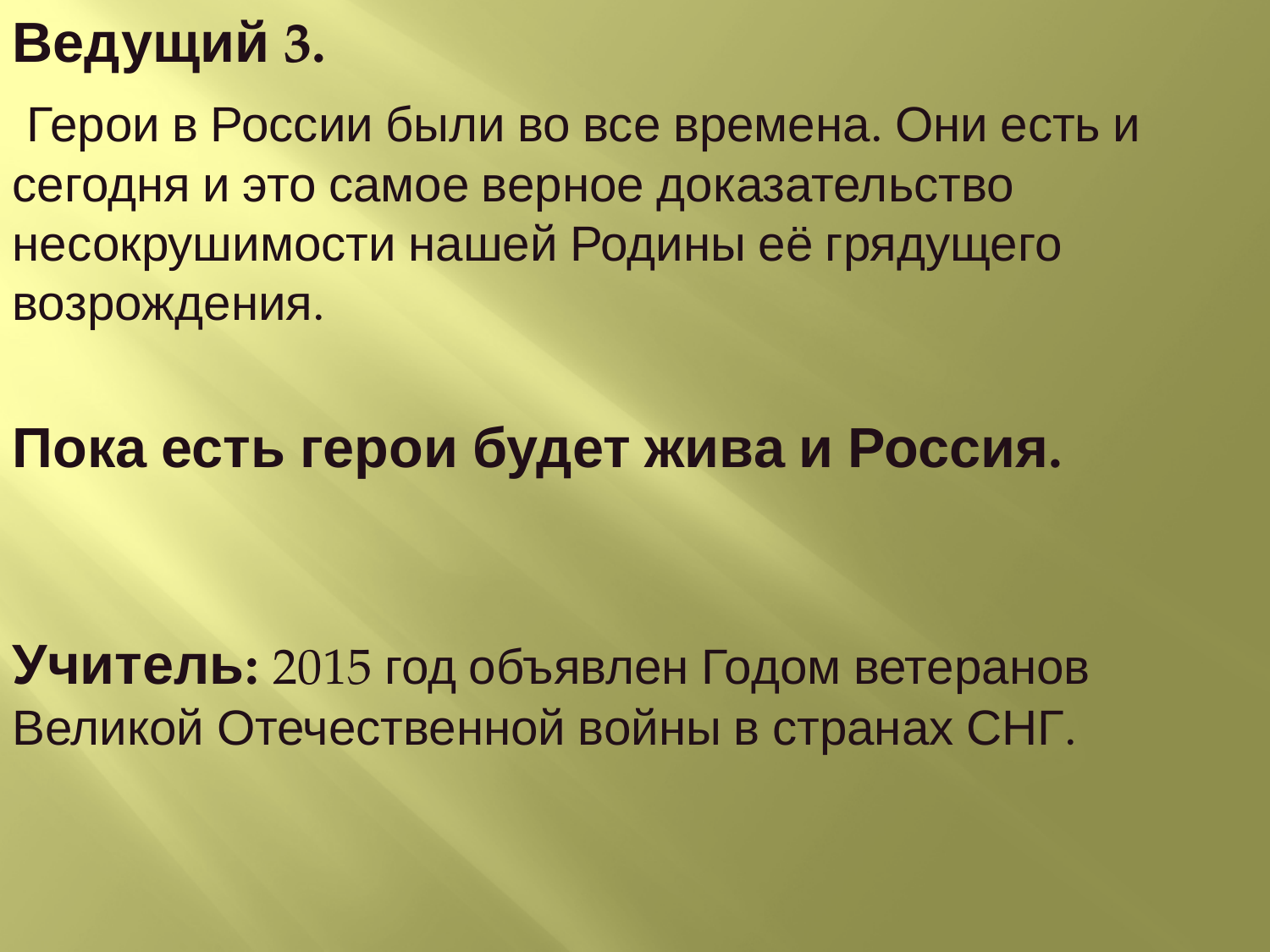

Ведущий 3.
 Герои в России были во все времена. Они есть и сегодня и это самое верное доказательство несокрушимости нашей Родины её грядущего возрождения.

Пока есть герои будет жива и Россия.

Учитель: 2015 год объявлен Годом ветеранов Великой Отечественной войны в странах СНГ.

#